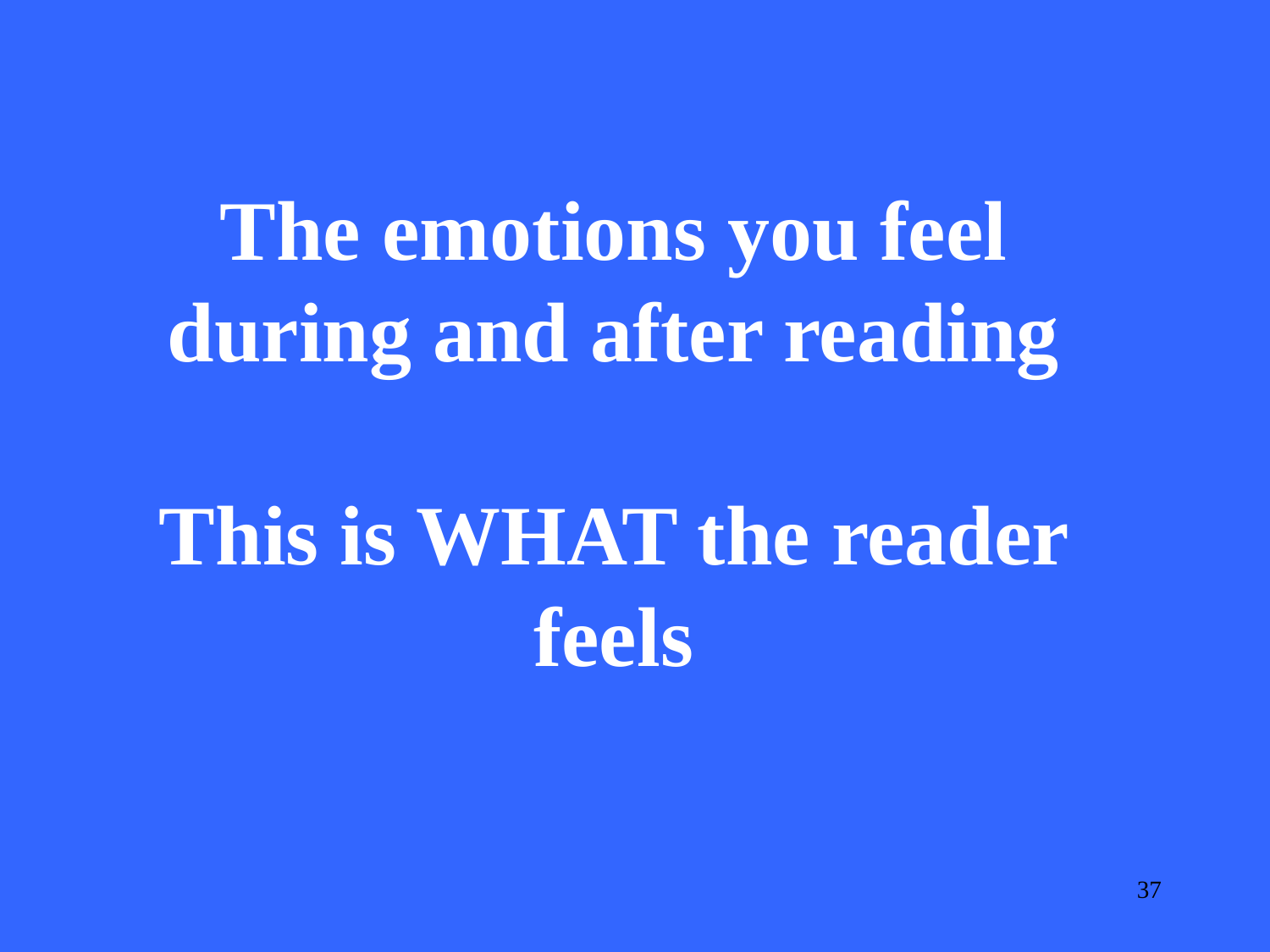

The emotions you feel during and after reading

This is WHAT the reader feels

37